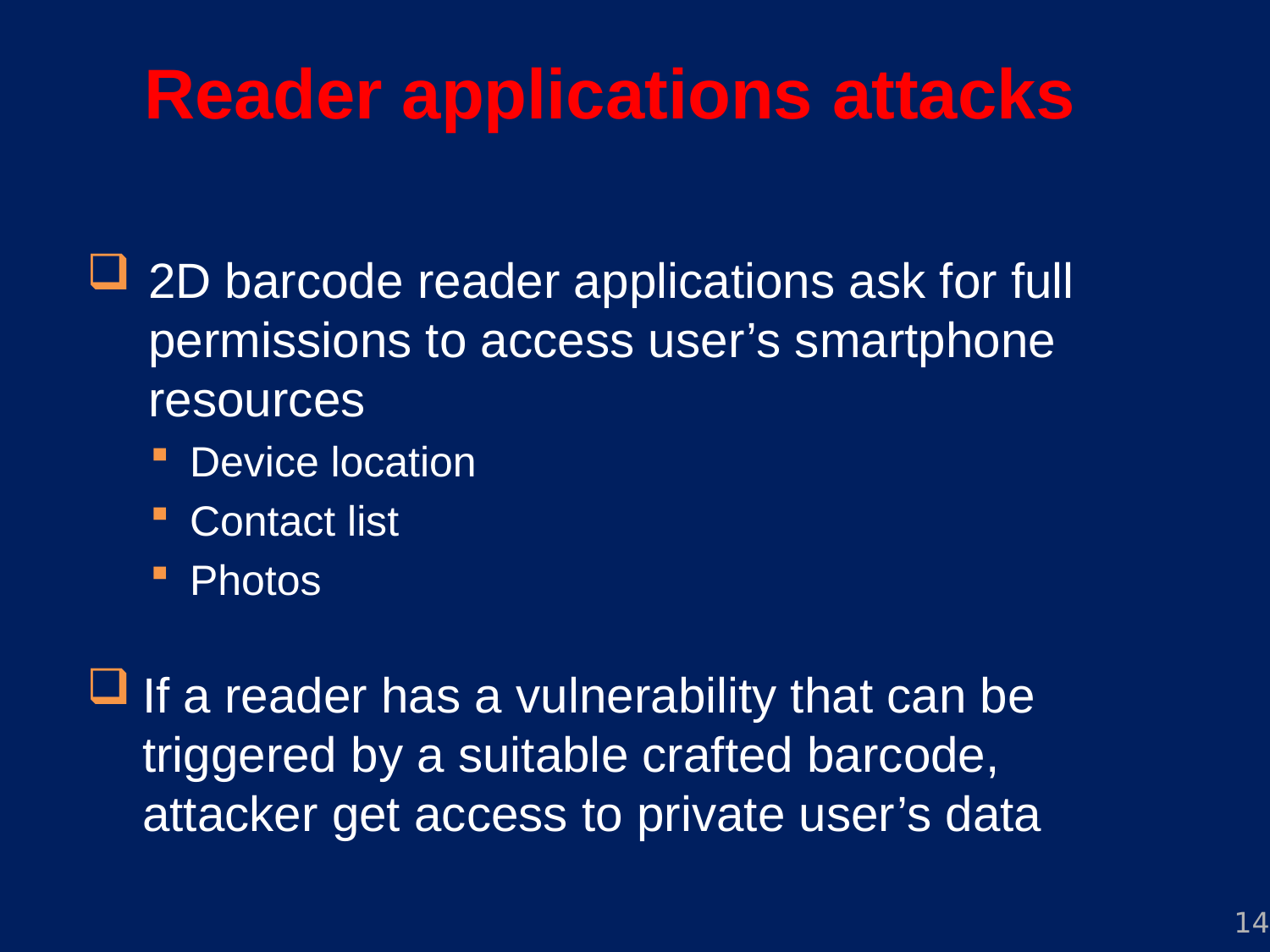

Reader applications attacks

2D barcode reader applications ask for full permissions to access user’s smartphone resources
Device location
Contact list
Photos

If a reader has a vulnerability that can be triggered by a suitable crafted barcode, attacker get access to private user’s data

14